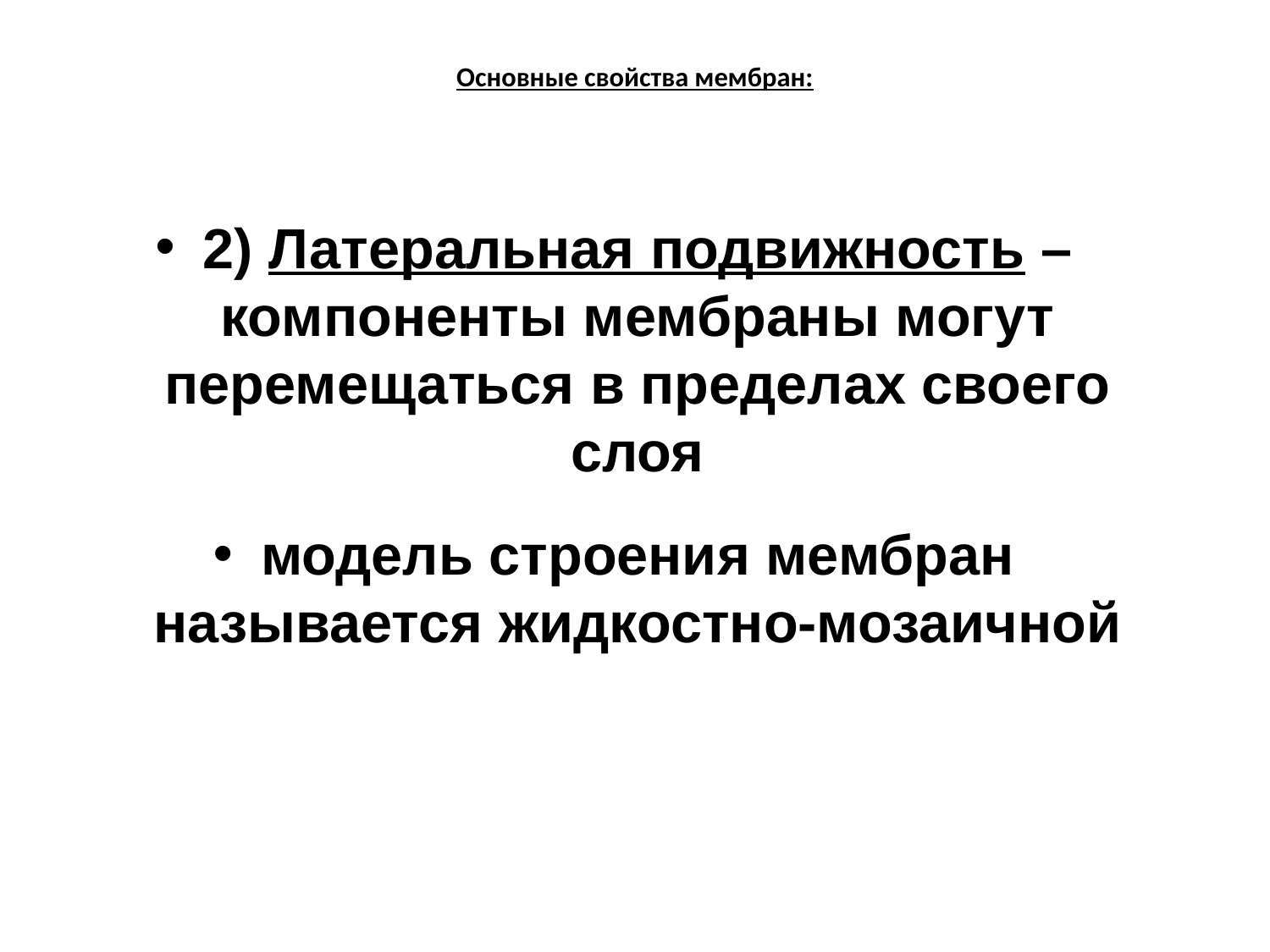

# Основные свойства мембран:

2) Латеральная подвижность – компоненты мембраны могут перемещаться в пределах своего слоя

модель строения мембран называется жидкостно-мозаичной